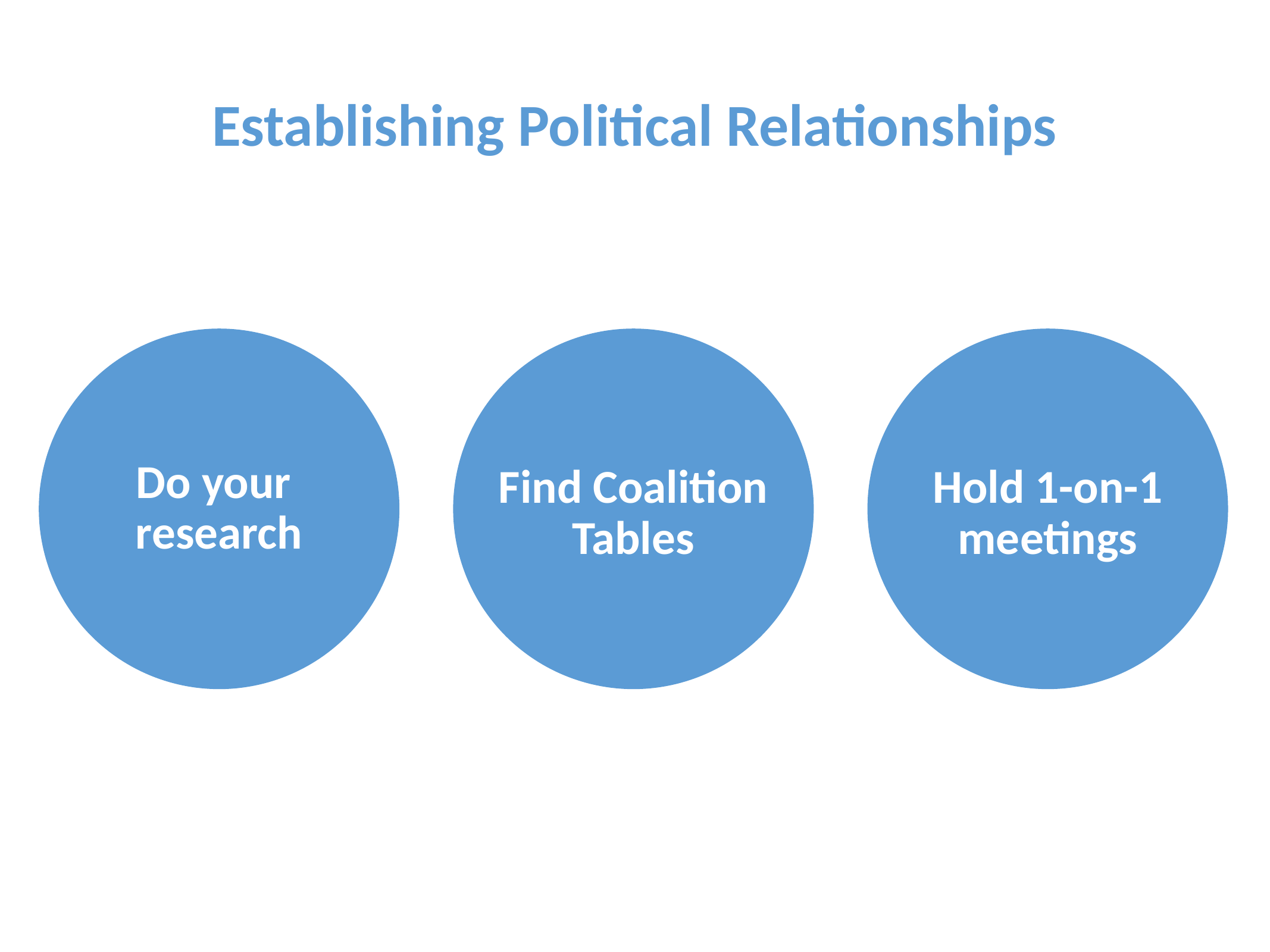

Establishing Political Relationships

Do your
research
Find Coalition
Tables
Hold 1-on-1
meetings